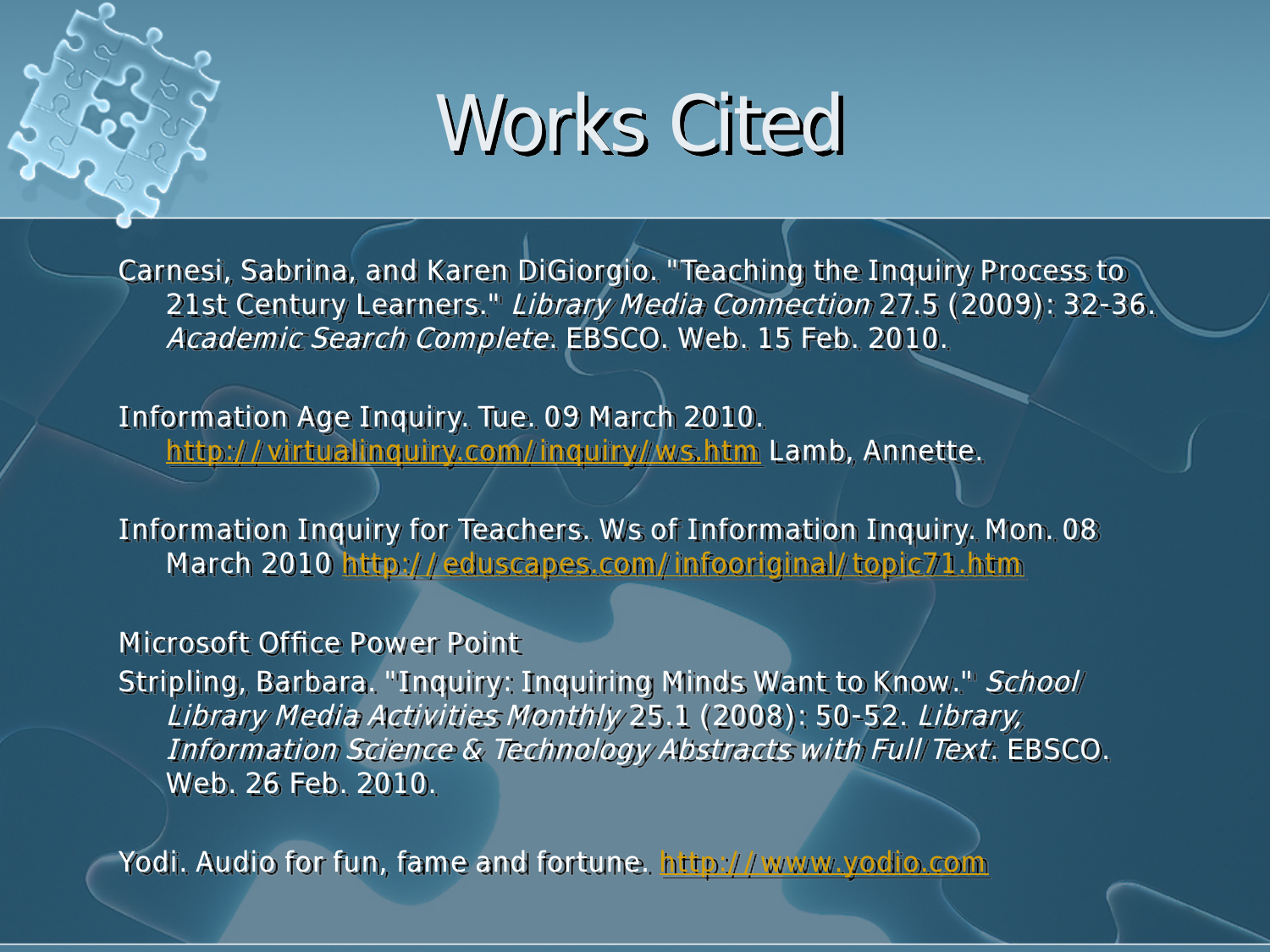

# Works Cited
Carnesi, Sabrina, and Karen DiGiorgio. "Teaching the Inquiry Process to 21st Century Learners." Library Media Connection 27.5 (2009): 32-36. Academic Search Complete. EBSCO. Web. 15 Feb. 2010.

Information Age Inquiry. Tue. 09 March 2010. http://virtualinquiry.com/inquiry/ws.htm Lamb, Annette.

Information Inquiry for Teachers. Ws of Information Inquiry. Mon. 08 March 2010 http://eduscapes.com/infooriginal/topic71.htm

Microsoft Office Power Point
Stripling, Barbara. "Inquiry: Inquiring Minds Want to Know." School Library Media Activities Monthly 25.1 (2008): 50-52. Library, Information Science & Technology Abstracts with Full Text. EBSCO. Web. 26 Feb. 2010.

Yodi. Audio for fun, fame and fortune. http://www.yodio.com